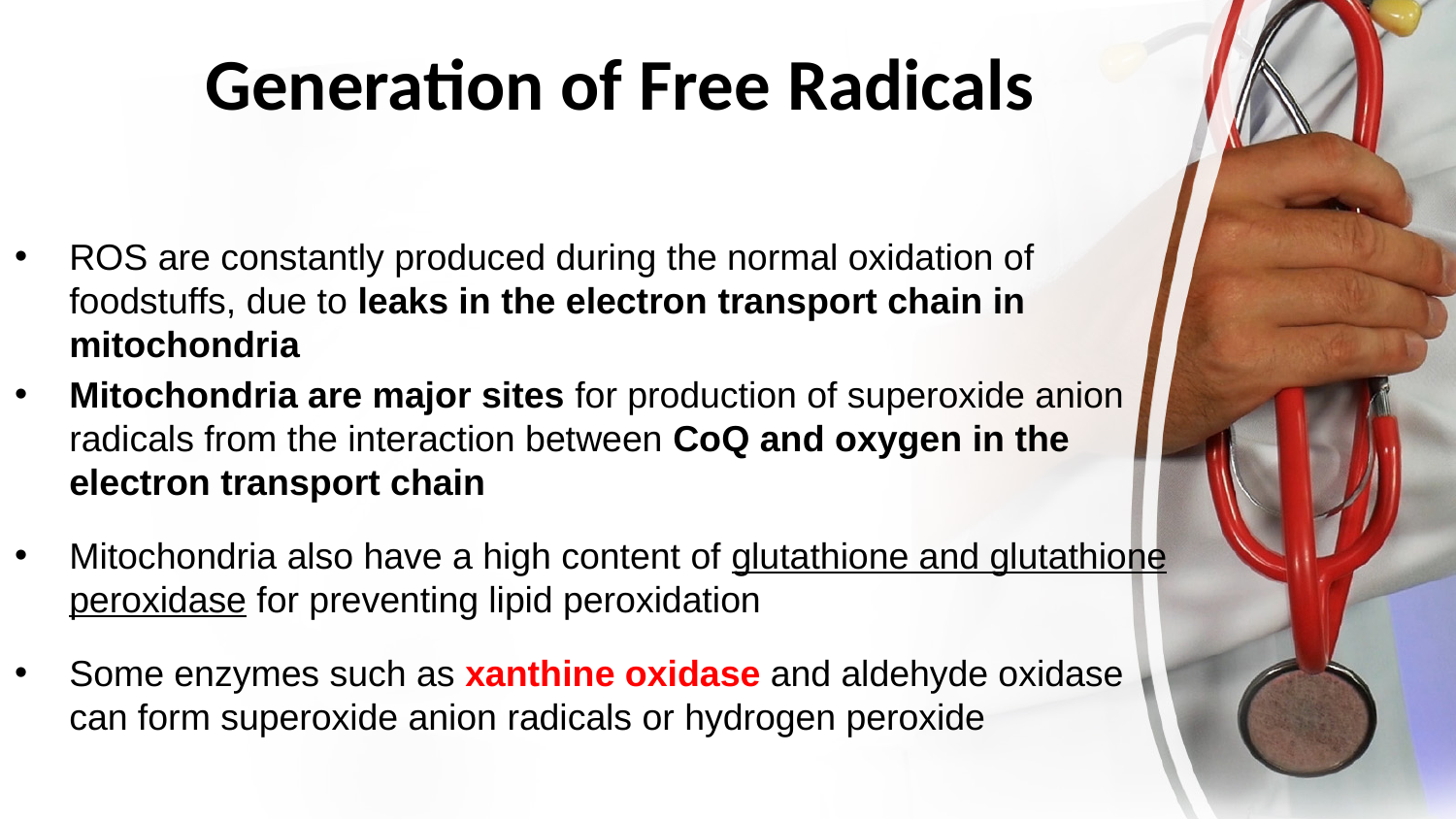

# Generation of Free Radicals
ROS are constantly produced during the normal oxidation of foodstuffs, due to leaks in the electron transport chain in mitochondria
Mitochondria are major sites for production of superoxide anion radicals from the interaction between CoQ and oxygen in the electron transport chain

Mitochondria also have a high content of glutathione and glutathione peroxidase for preventing lipid peroxidation

Some enzymes such as xanthine oxidase and aldehyde oxidase can form superoxide anion radicals or hydrogen peroxide